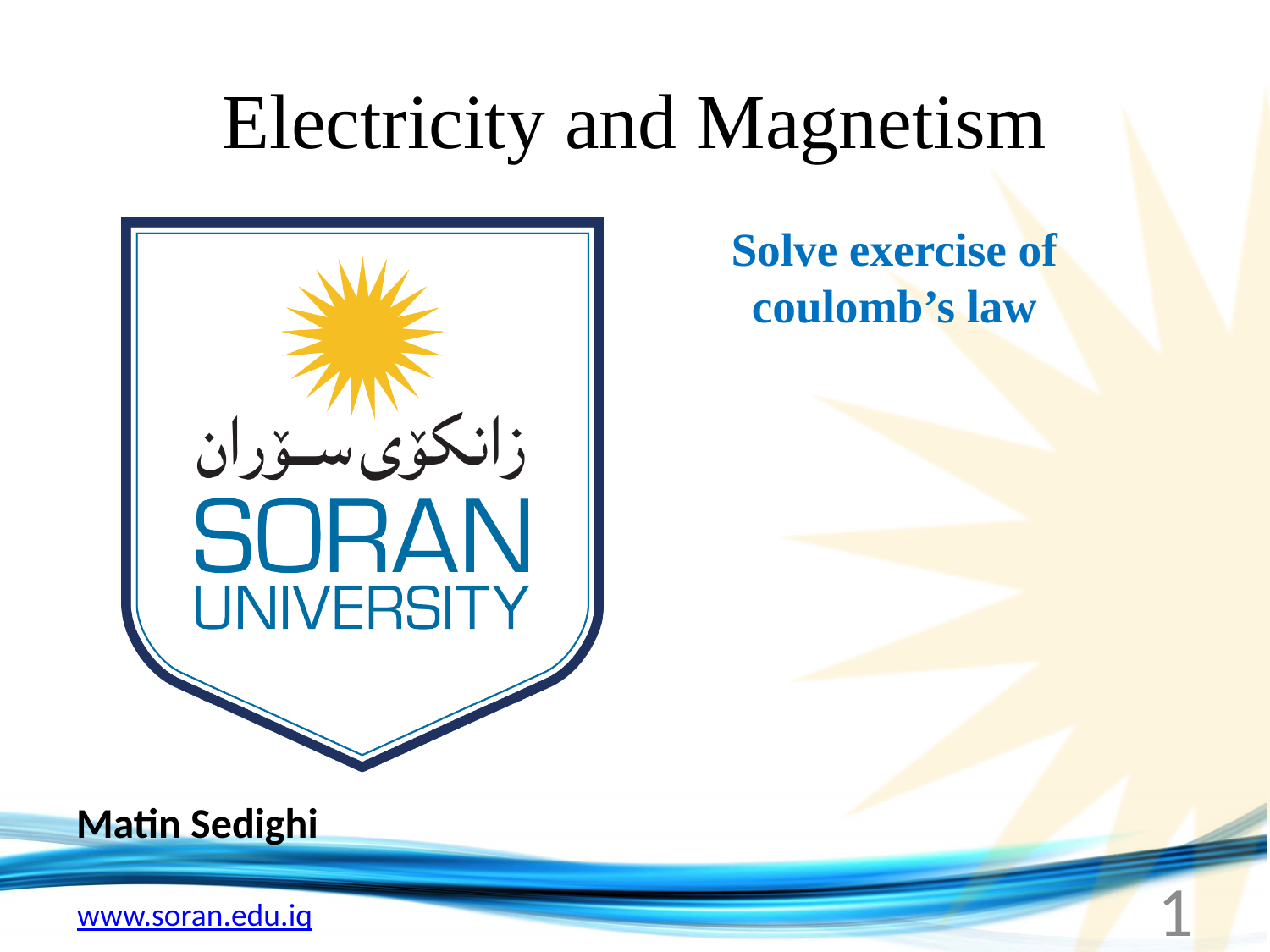

# Electricity and Magnetism
Solve exercise of coulomb’s law
Matin Sedighi
1